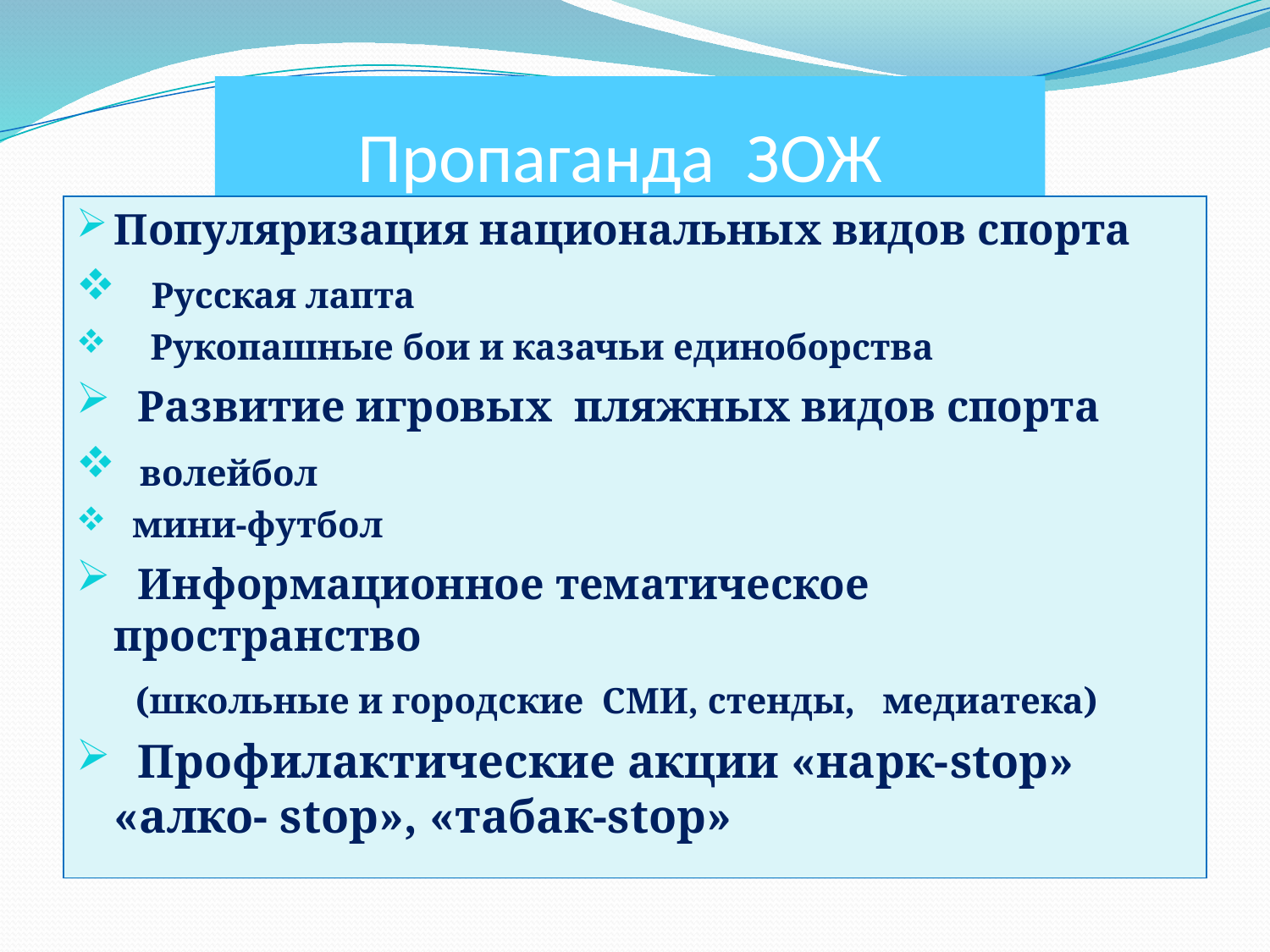

# Пропаганда  ЗОЖ
Популяризация национальных видов спорта
   Русская лапта
    Рукопашные бои и казачьи единоборства
  Развитие игровых  пляжных видов спорта
  волейбол
  мини-футбол
  Информационное тематическое  пространство
     (школьные и городские  СМИ, стенды,   медиатека)
  Профилактические акции «нарк-stop» «aлко- stop», «табак-stop»